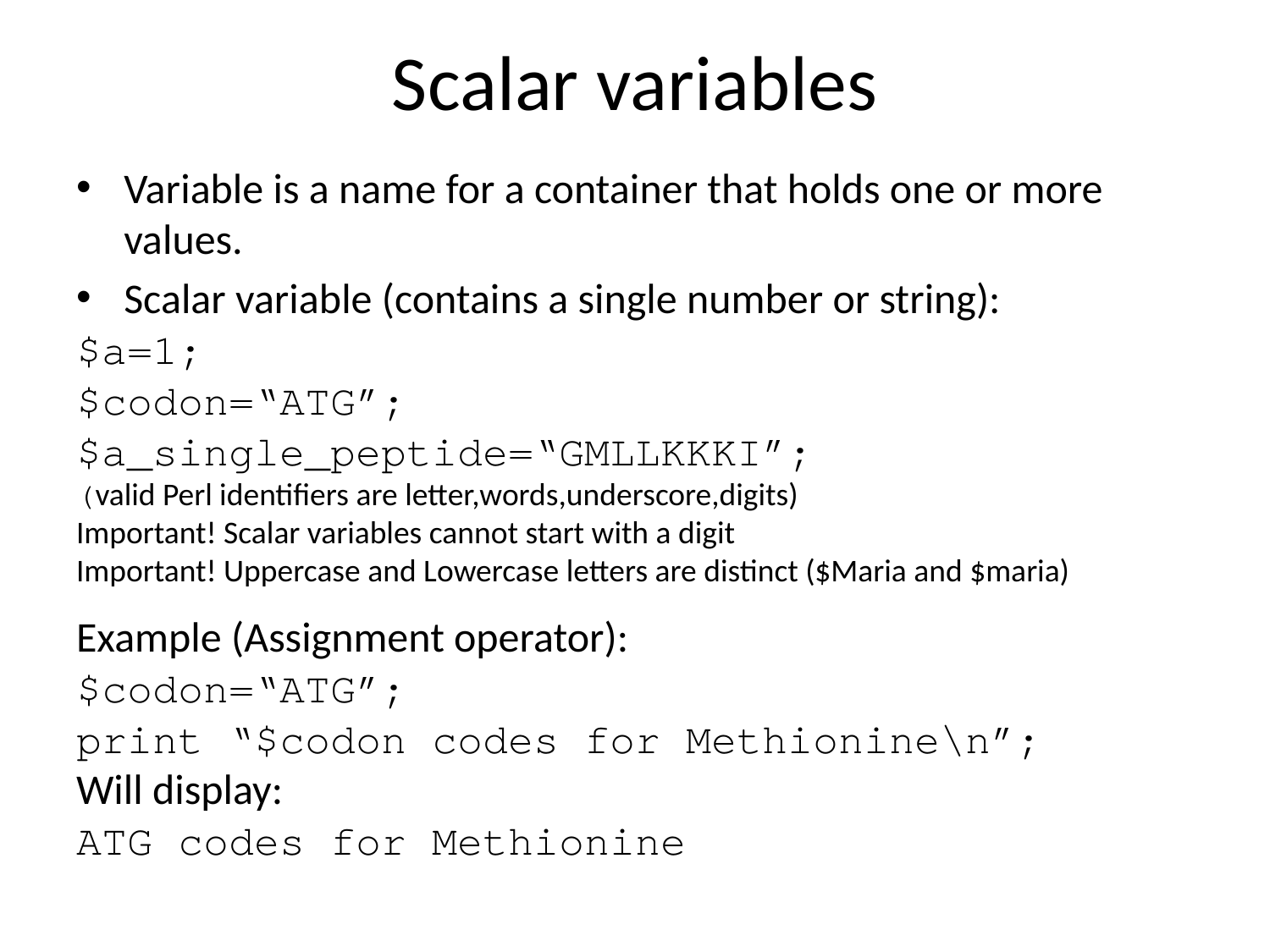

# Scalar variables
Variable is a name for a container that holds one or more values.
Scalar variable (contains a single number or string):
$a=1;
$codon=“ATG”;
$a_single_peptide=“GMLLKKKI”;
(valid Perl identifiers are letter,words,underscore,digits)
Important! Scalar variables cannot start with a digit
Important! Uppercase and Lowercase letters are distinct ($Maria and $maria)
Example (Assignment operator):
$codon=“ATG”;
print “$codon codes for Methionine\n”;
Will display:
ATG codes for Methionine